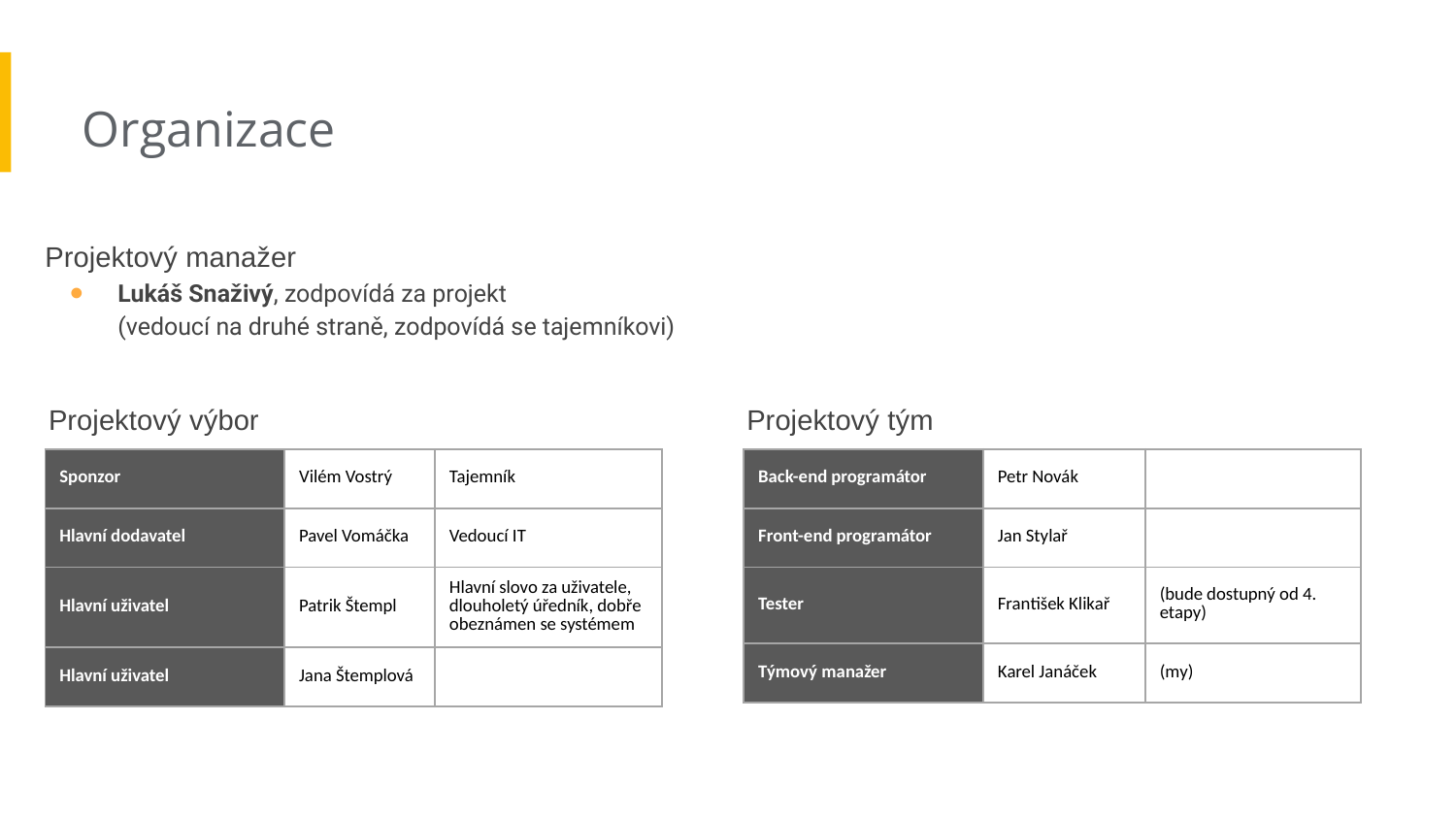

Organizace
Projektový manažer
Lukáš Snaživý, zodpovídá za projekt
(vedoucí na druhé straně, zodpovídá se tajemníkovi)

Projektový výbor

Projektový tým

| Back-end programátor | Petr Novák |  |
| --- | --- | --- |
| Front-end programátor | Jan Stylař |  |
| Tester | František Klikař | (bude dostupný od 4. etapy) |
| Týmový manažer | Karel Janáček | (my) |
| Sponzor | Vilém Vostrý | Tajemník |
| --- | --- | --- |
| Hlavní dodavatel | Pavel Vomáčka | Vedoucí IT |
| Hlavní uživatel | Patrik Štempl | Hlavní slovo za uživatele, dlouholetý úředník, dobře obeznámen se systémem |
| Hlavní uživatel | Jana Štemplová |  |